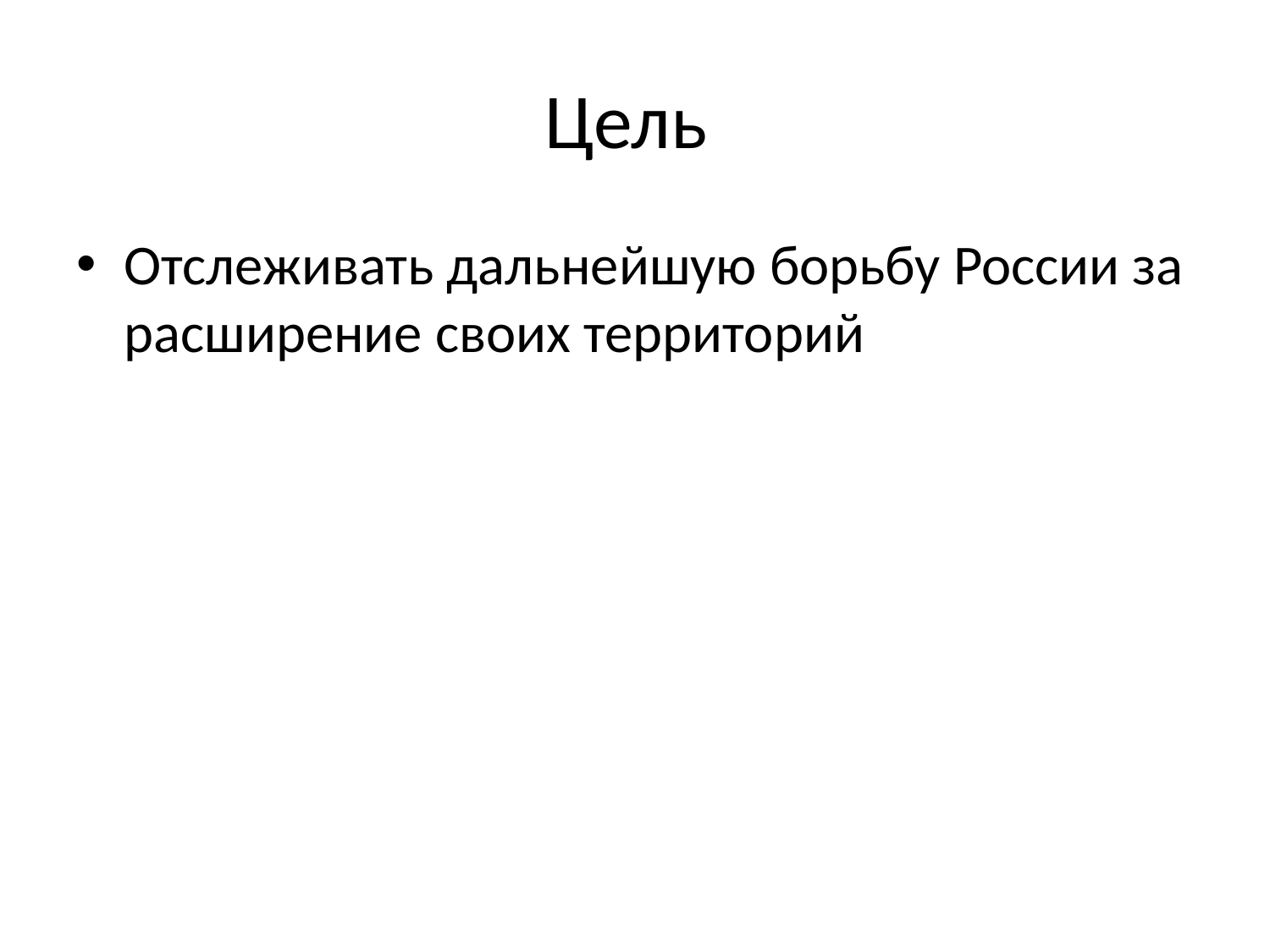

# Цель
Отслеживать дальнейшую борьбу России за расширение своих территорий